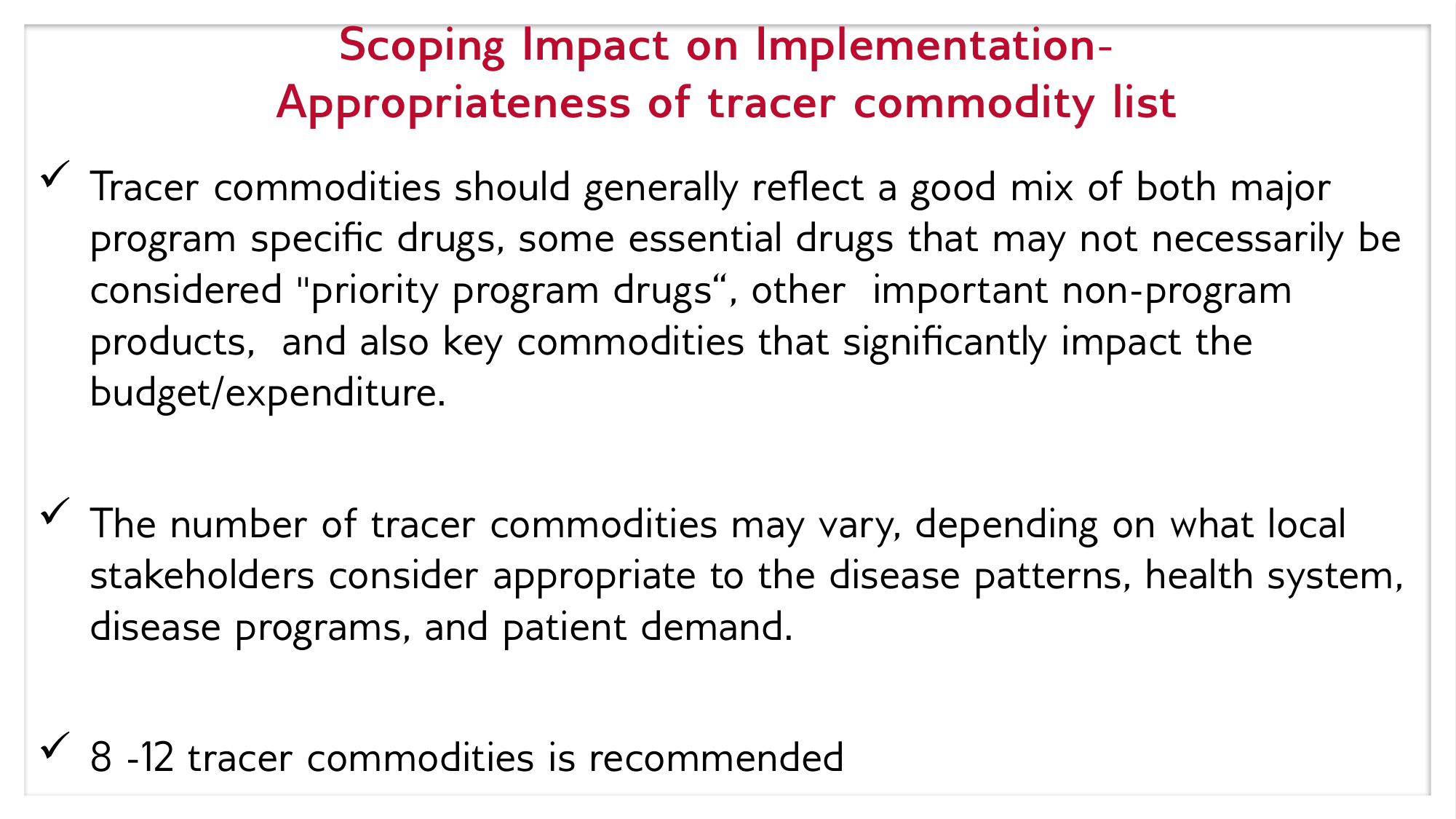

# Scoping Impact on Implementation- Appropriateness of tracer commodity list
Tracer commodities should generally reflect a good mix of both major program specific drugs, some essential drugs that may not necessarily be considered "priority program drugs“, other  important non-program products,  and also key commodities that significantly impact the budget/expenditure.

The number of tracer commodities may vary, depending on what local stakeholders consider appropriate to the disease patterns, health system, disease programs, and patient demand.

8 -12 tracer commodities is recommended